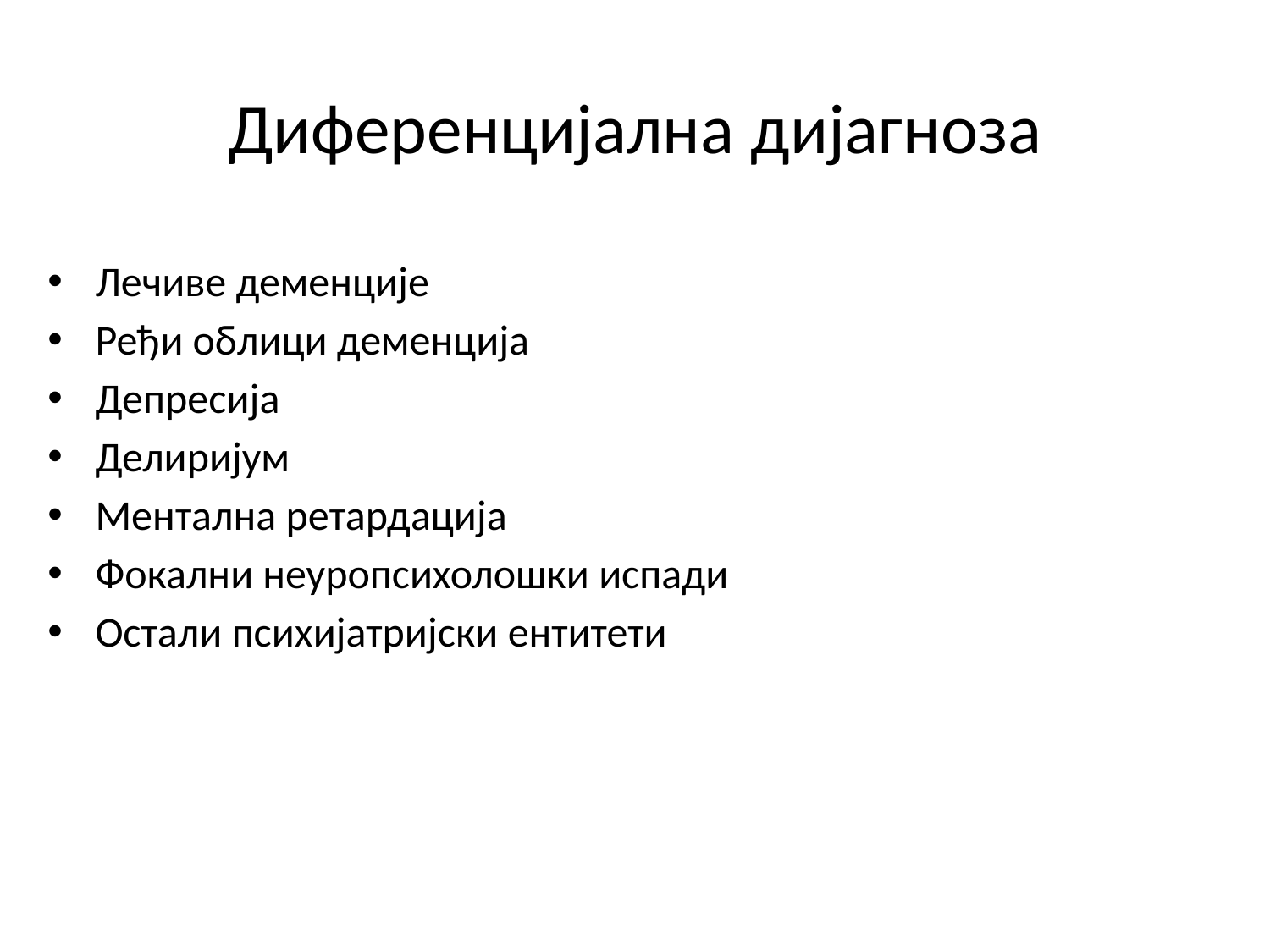

# Диференцијална дијагноза
Лечиве деменције
Ређи облици деменција
Депресија
Делиријум
Ментална ретардација
Фокални неуропсихолошки испади
Остали психијатријски ентитети